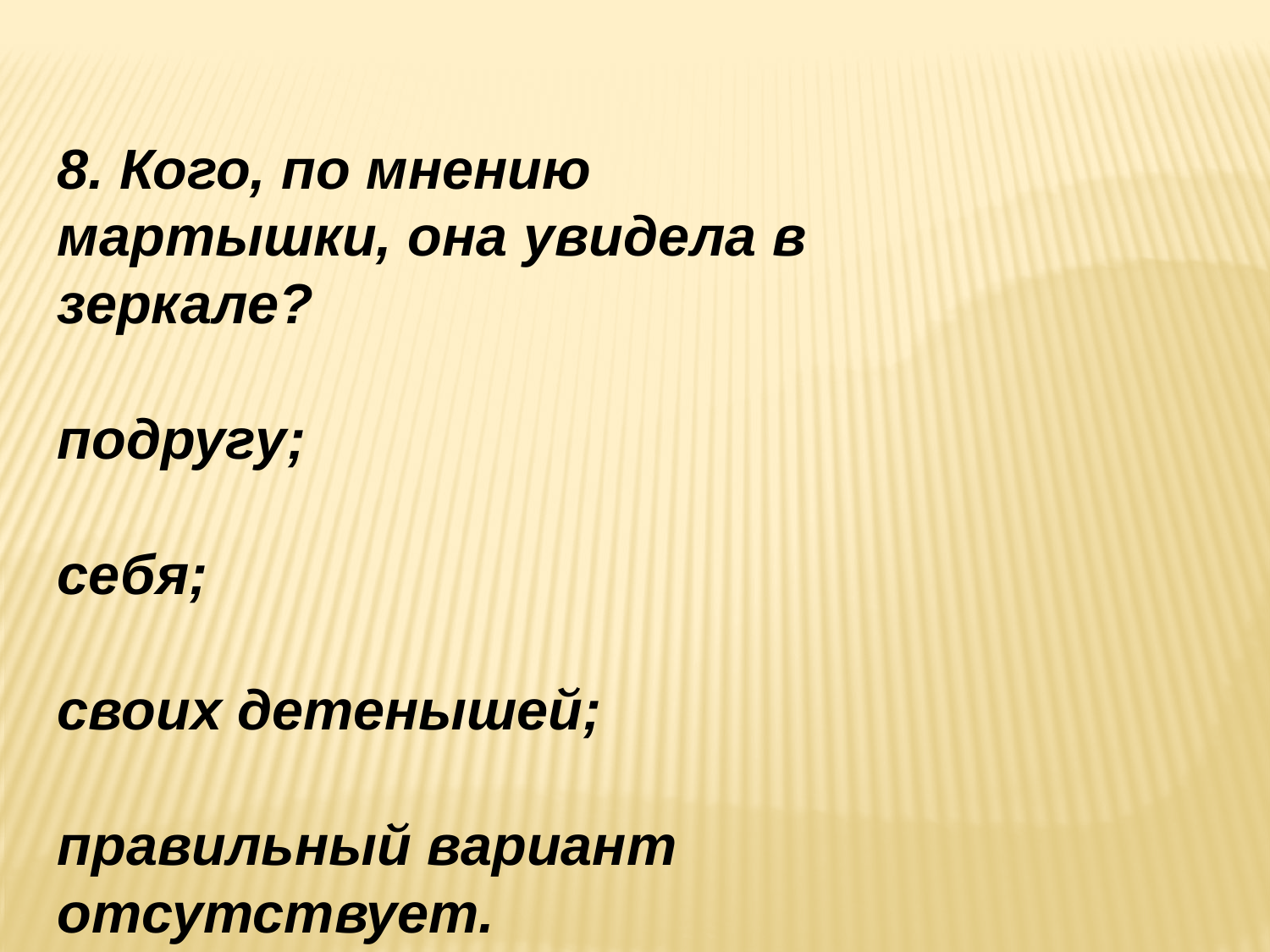

8. Кого, по мнению мартышки, она увидела в зеркале?

подругу;

себя;

своих детенышей;

правильный вариант отсутствует.